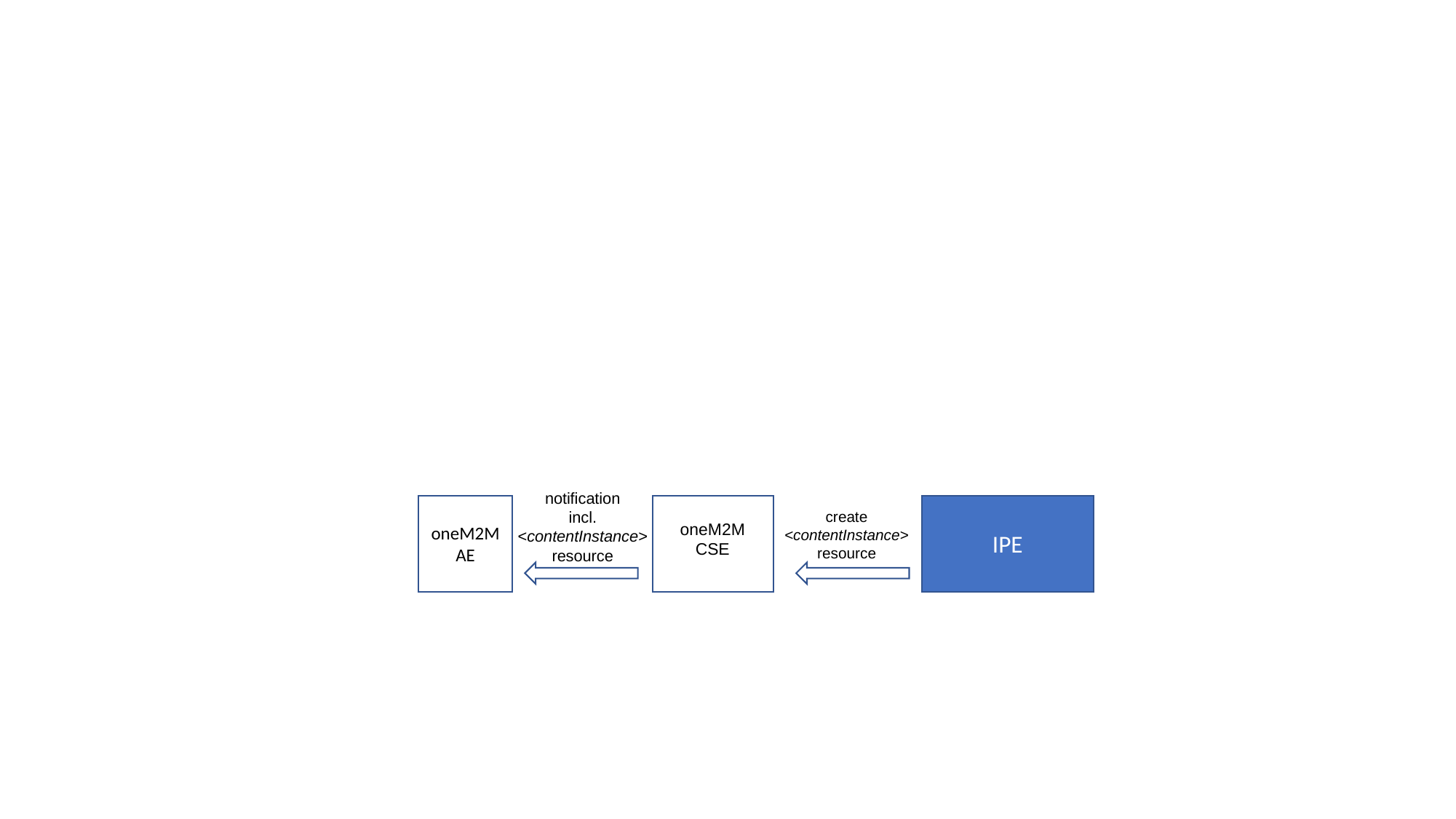

notification
incl.
<contentInstance>
resource
oneM2M
CSE

IPE
oneM2M
AE
create
<contentInstance>
resource